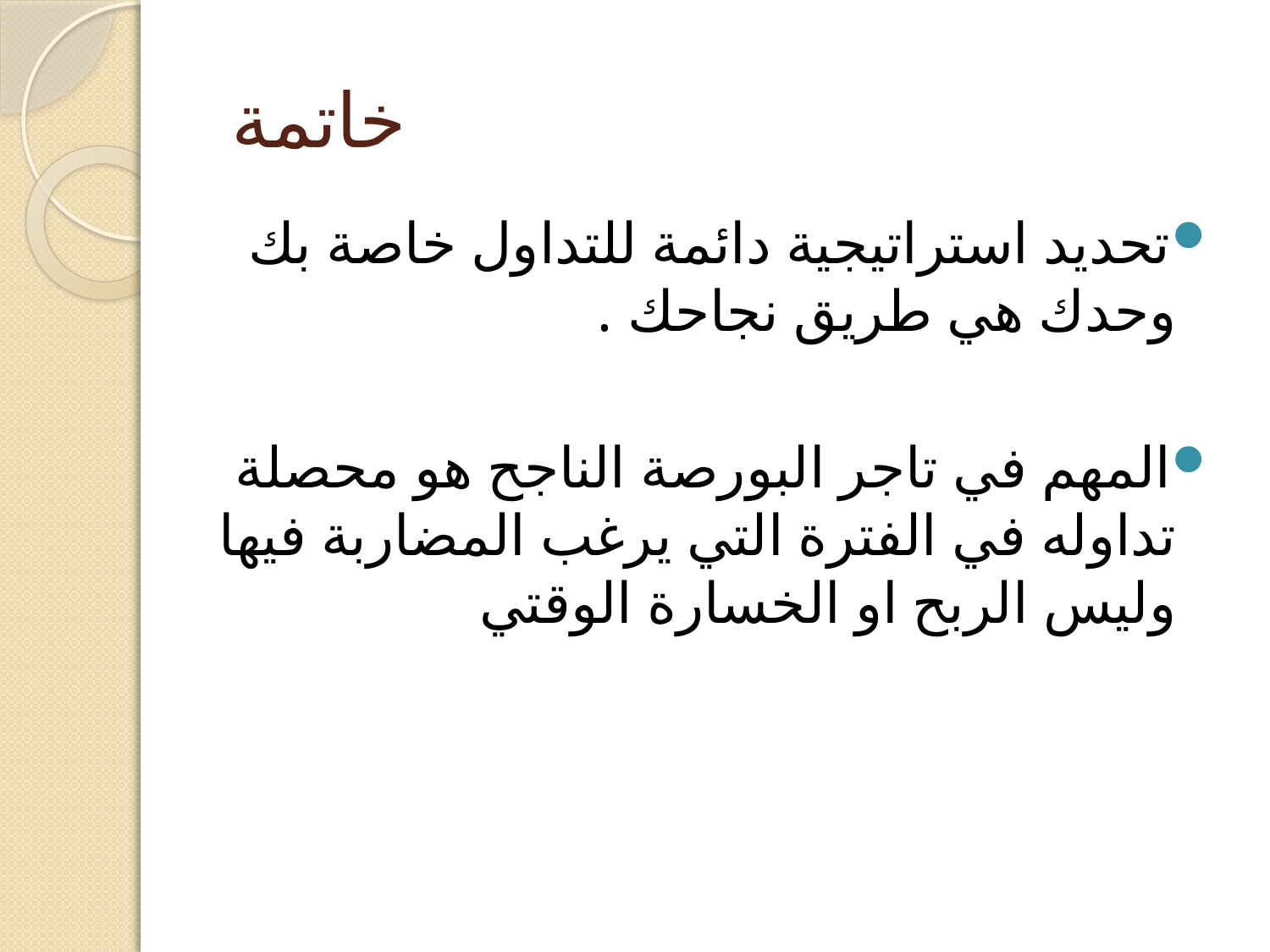

# خاتمة
تحديد استراتيجية دائمة للتداول خاصة بك وحدك هي طريق نجاحك .

المهم في تاجر البورصة الناجح هو محصلة تداوله في الفترة التي يرغب المضاربة فيها وليس الربح او الخسارة الوقتي